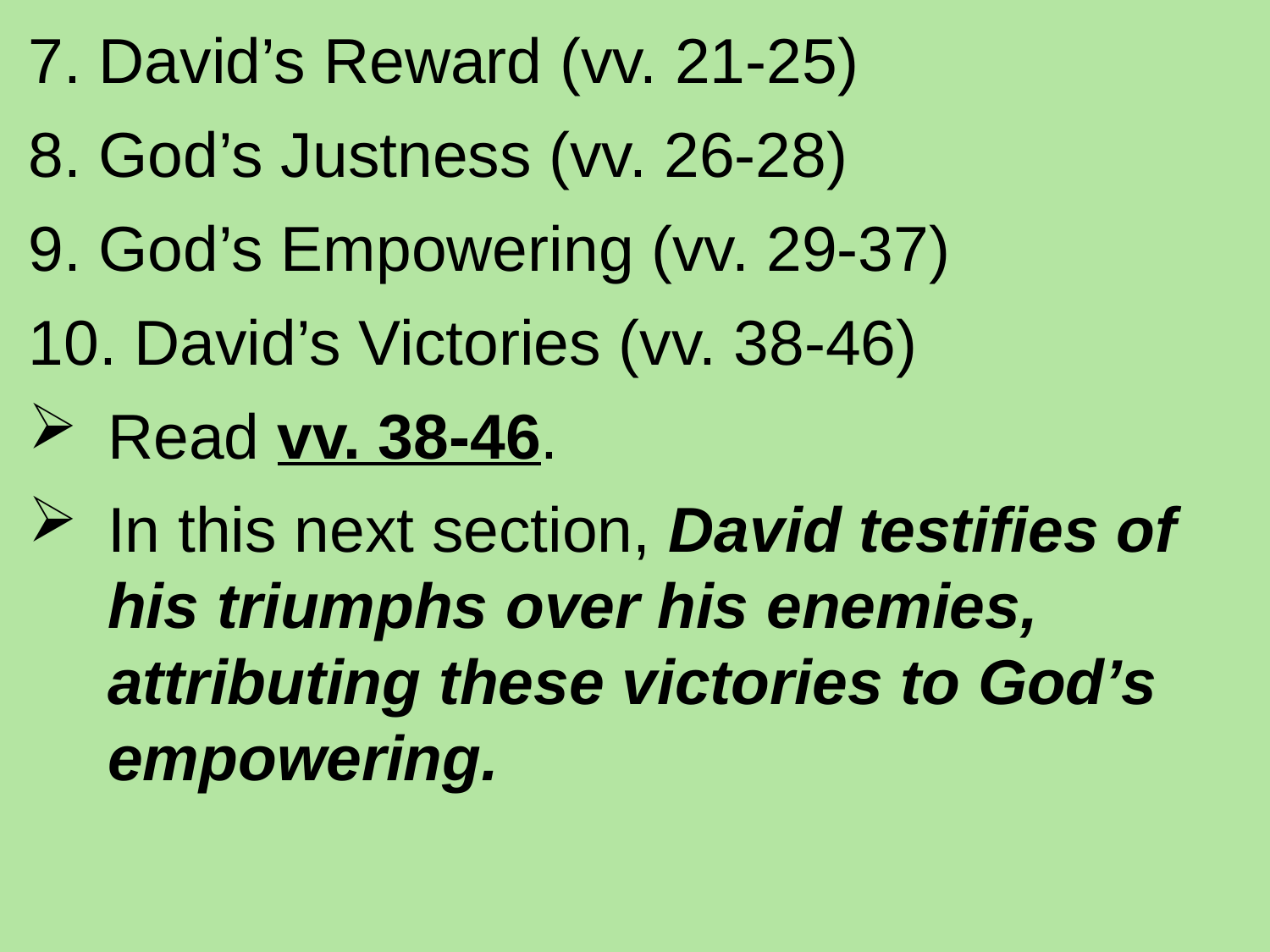

7. David’s Reward (vv. 21-25)
8. God’s Justness (vv. 26-28)
9. God’s Empowering (vv. 29-37)
10. David’s Victories (vv. 38-46)
Read vv. 38-46.
In this next section, David testifies of his triumphs over his enemies, attributing these victories to God’s empowering.